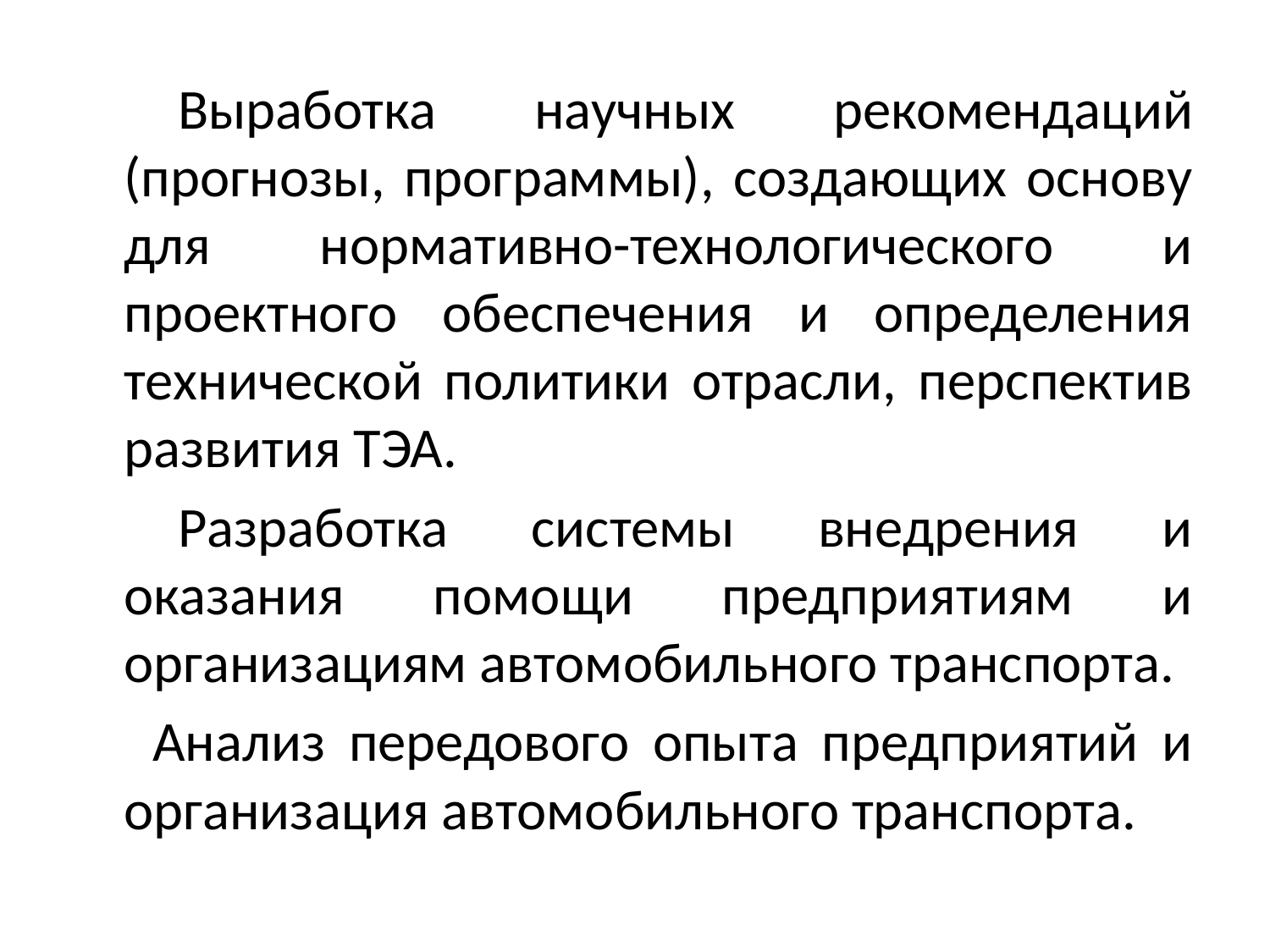

Выработка научных рекомендаций (прогнозы, программы), создающих основу для нормативно-технологического и проектного обеспечения и определения технической политики отрасли, перспектив развития ТЭА.
        Разработка системы внедрения и оказания помощи предприятиям и организациям автомобильного транспорта.
      Анализ передового опыта предприятий и организация автомобильного транспорта.